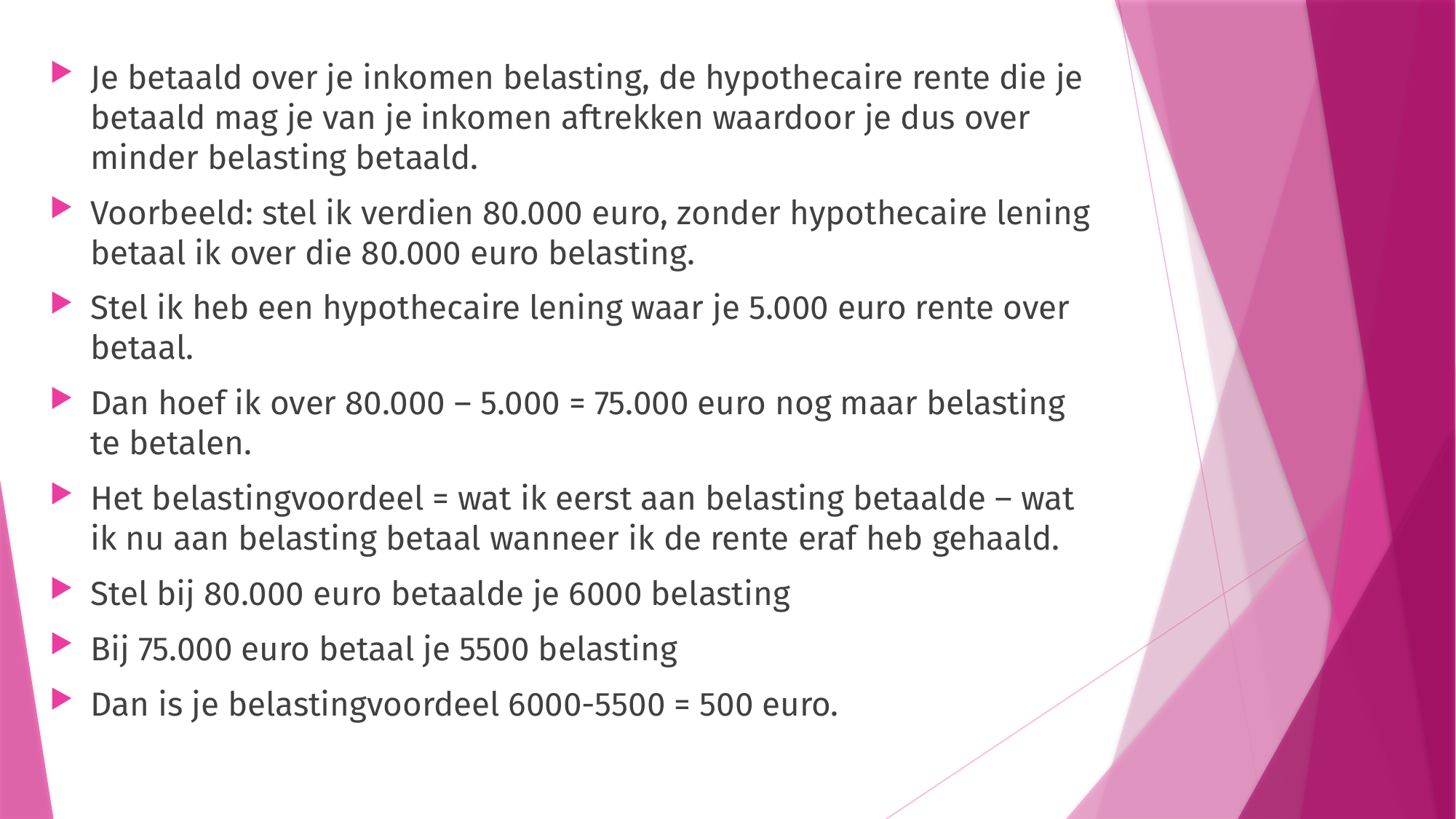

Je betaald over je inkomen belasting, de hypothecaire rente die je betaald mag je van je inkomen aftrekken waardoor je dus over minder belasting betaald.
Voorbeeld: stel ik verdien 80.000 euro, zonder hypothecaire lening betaal ik over die 80.000 euro belasting.
Stel ik heb een hypothecaire lening waar je 5.000 euro rente over betaal.
Dan hoef ik over 80.000 – 5.000 = 75.000 euro nog maar belasting te betalen.
Het belastingvoordeel = wat ik eerst aan belasting betaalde – wat ik nu aan belasting betaal wanneer ik de rente eraf heb gehaald.
Stel bij 80.000 euro betaalde je 6000 belasting
Bij 75.000 euro betaal je 5500 belasting
Dan is je belastingvoordeel 6000-5500 = 500 euro.